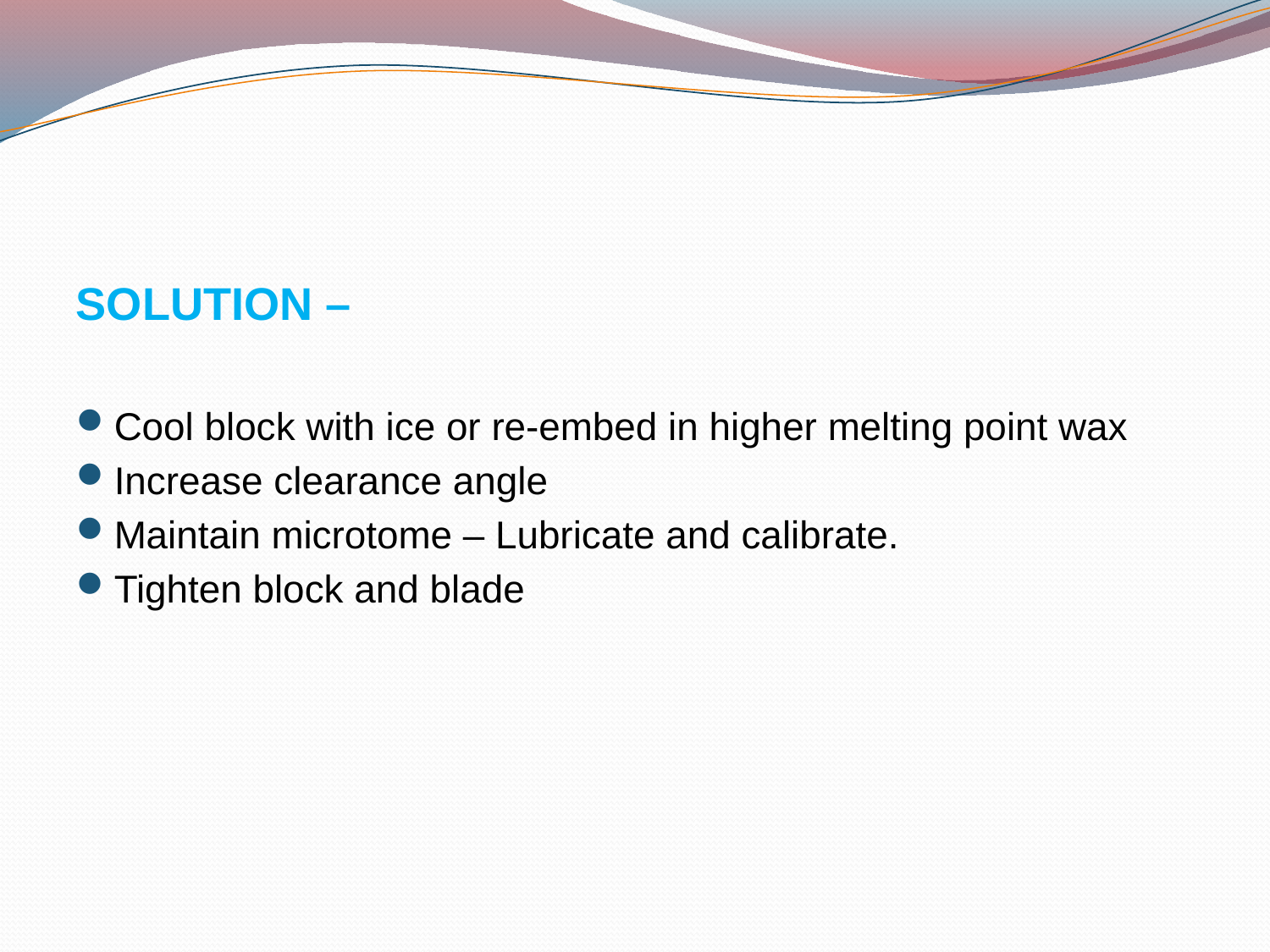

SOLUTION –

Cool block with ice or re-embed in higher melting point wax
Increase clearance angle
Maintain microtome – Lubricate and calibrate.
Tighten block and blade